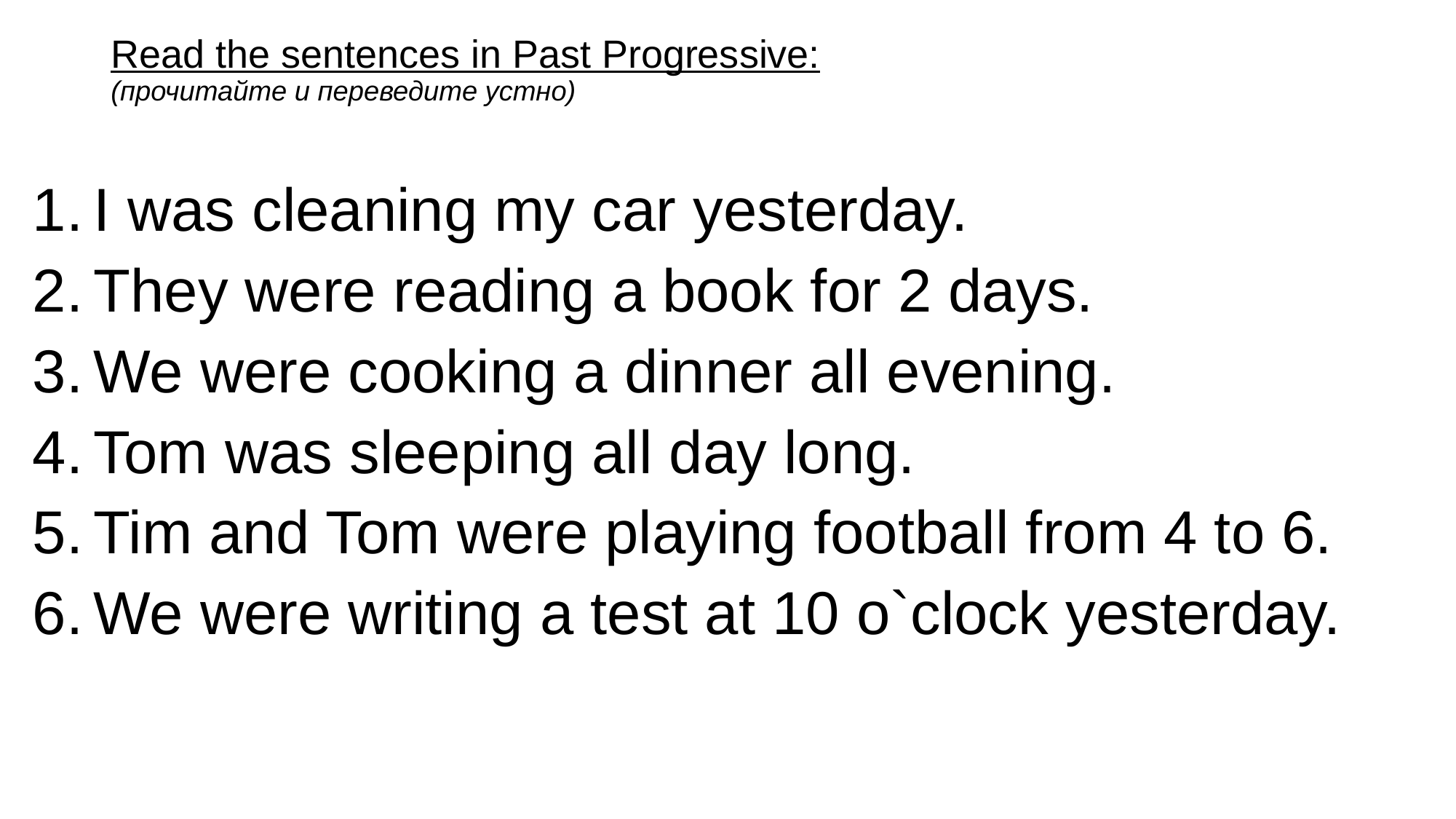

# Read the sentences in Past Progressive: (прочитайте и переведите устно)
I was cleaning my car yesterday.
They were reading a book for 2 days.
We were cooking a dinner all evening.
Tom was sleeping all day long.
Tim and Tom were playing football from 4 to 6.
We were writing a test at 10 o`clock yesterday.